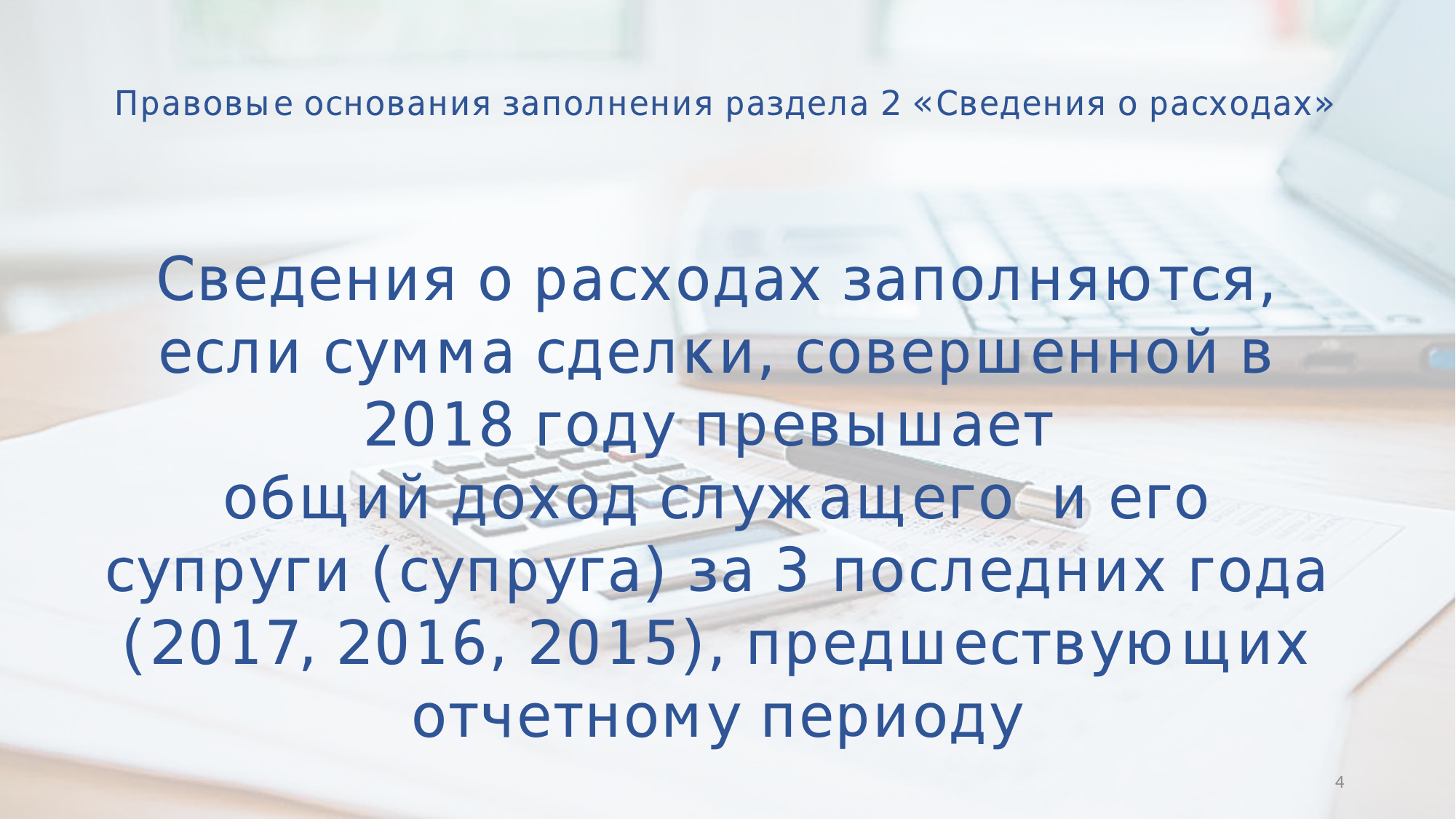

# Правовые основания заполнения раздела 2 «Сведения о расходах»

Сведения о расходах заполняются, если сумма сделки, совершенной в 2018 году превышает
общий доход служащего  и его супруги (супруга) за 3 последних года (2017, 2016, 2015), предшествующих отчетному периоду

4